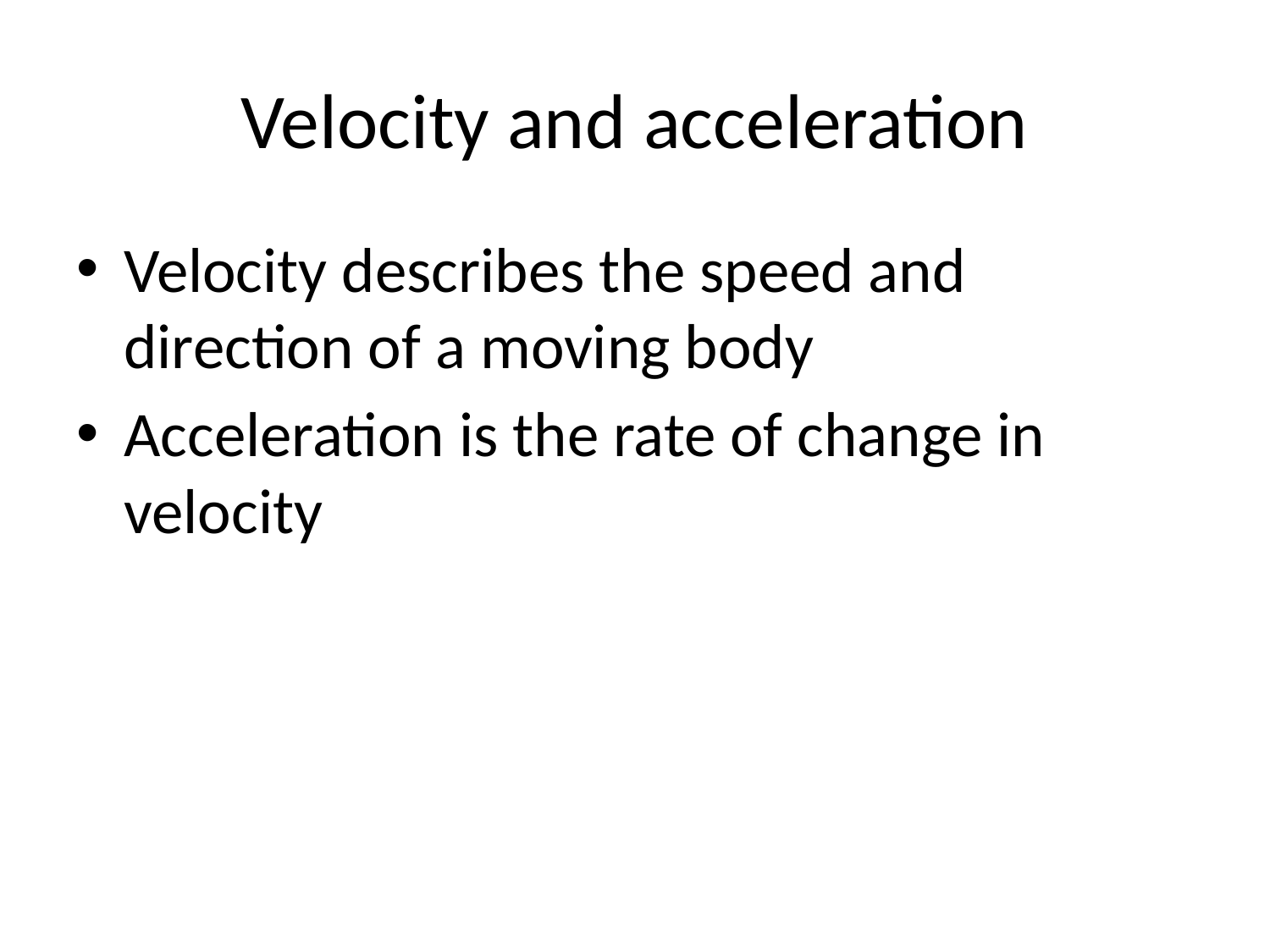

# Velocity and acceleration
Velocity describes the speed and direction of a moving body
Acceleration is the rate of change in velocity